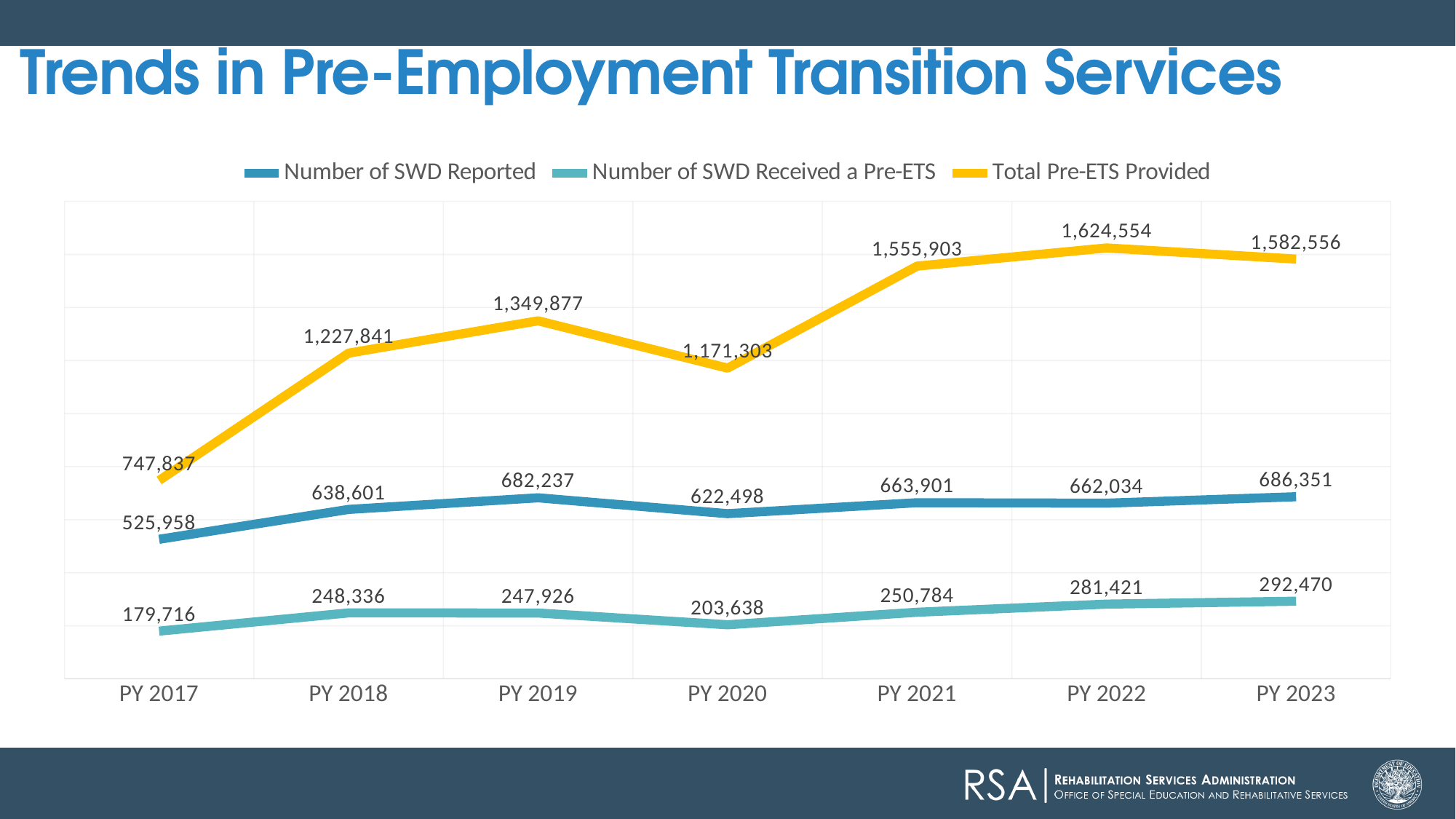

Trends in Pre-Employment Transition Services

### Chart

| Category | Number of SWD Reported | Number of SWD Received a Pre-ETS | Total Pre-ETS Provided |
|---|---|---|---|
| PY 2017 | 525958.0 | 179716.0 | 747837.0 |
| PY 2018 | 638601.0 | 248336.0 | 1227841.0 |
| PY 2019 | 682237.0 | 247926.0 | 1349877.0 |
| PY 2020 | 622498.0 | 203638.0 | 1171303.0 |
| PY 2021 | 663901.0 | 250784.0 | 1555903.0 |
| PY 2022 | 662034.0 | 281421.0 | 1624554.0 |
| PY 2023 | 686351.0 | 292470.0 | 1582556.0 |